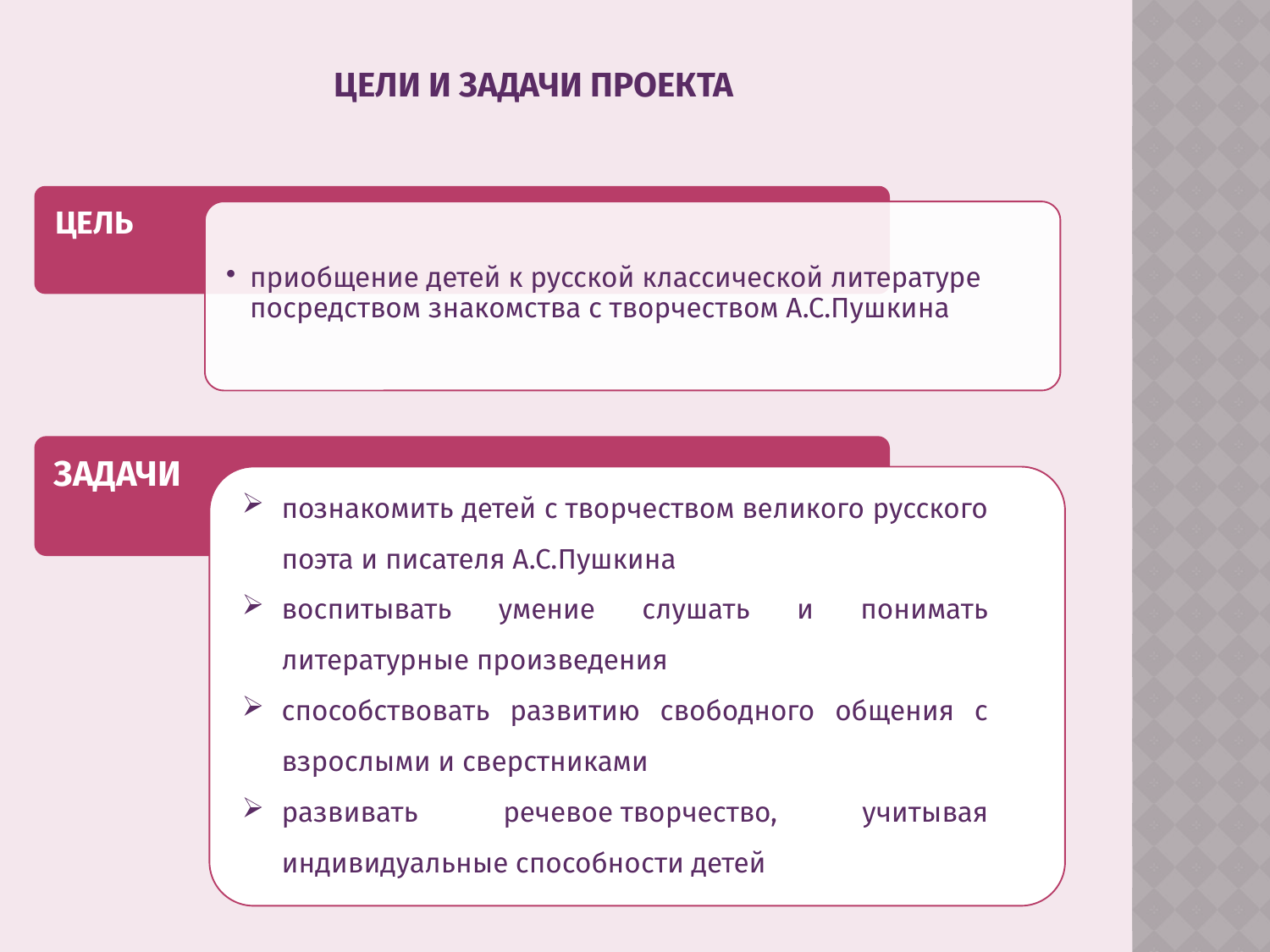

# Цели и задачи ПРОЕКТА

ЦЕЛЬ

приобщение детей к русской классической литературе посредством знакомства с творчеством А.С.Пушкина

ЗАДАЧИ
познакомить детей с творчеством великого русского поэта и писателя А.С.Пушкина
воспитывать умение слушать и понимать литературные произведения
способствовать развитию свободного общения с взрослыми и сверстниками
развивать речевое творчество, учитывая индивидуальные способности детей